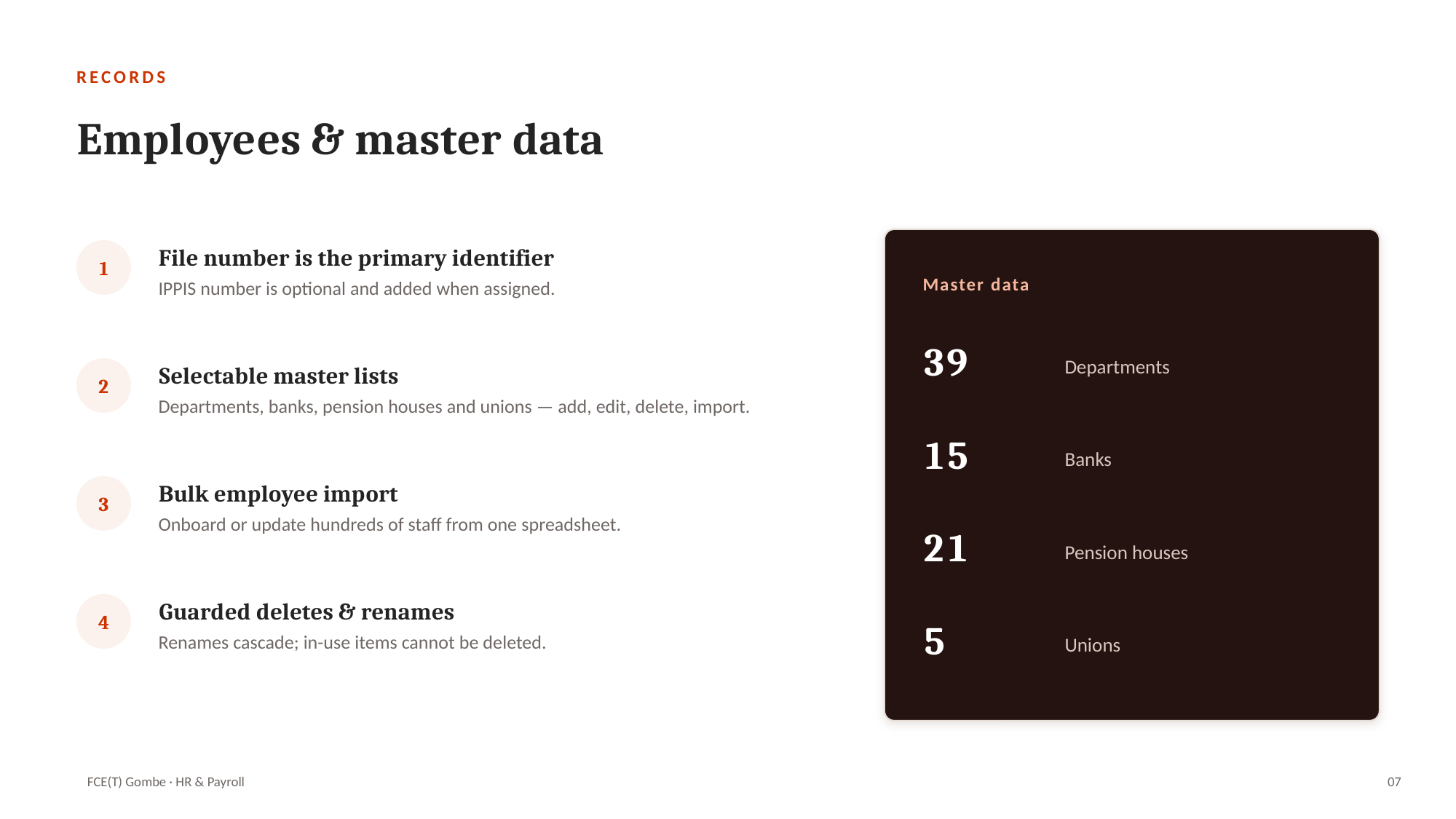

RECORDS
Employees & master data
File number is the primary identifier

1
Master data
IPPIS number is optional and added when assigned.
39
Departments
Selectable master lists

2
Departments, banks, pension houses and unions — add, edit, delete, import.
15
Banks
Bulk employee import

3
Onboard or update hundreds of staff from one spreadsheet.
21
Pension houses
Guarded deletes & renames

4
5
Unions
Renames cascade; in-use items cannot be deleted.
FCE(T) Gombe · HR & Payroll
07